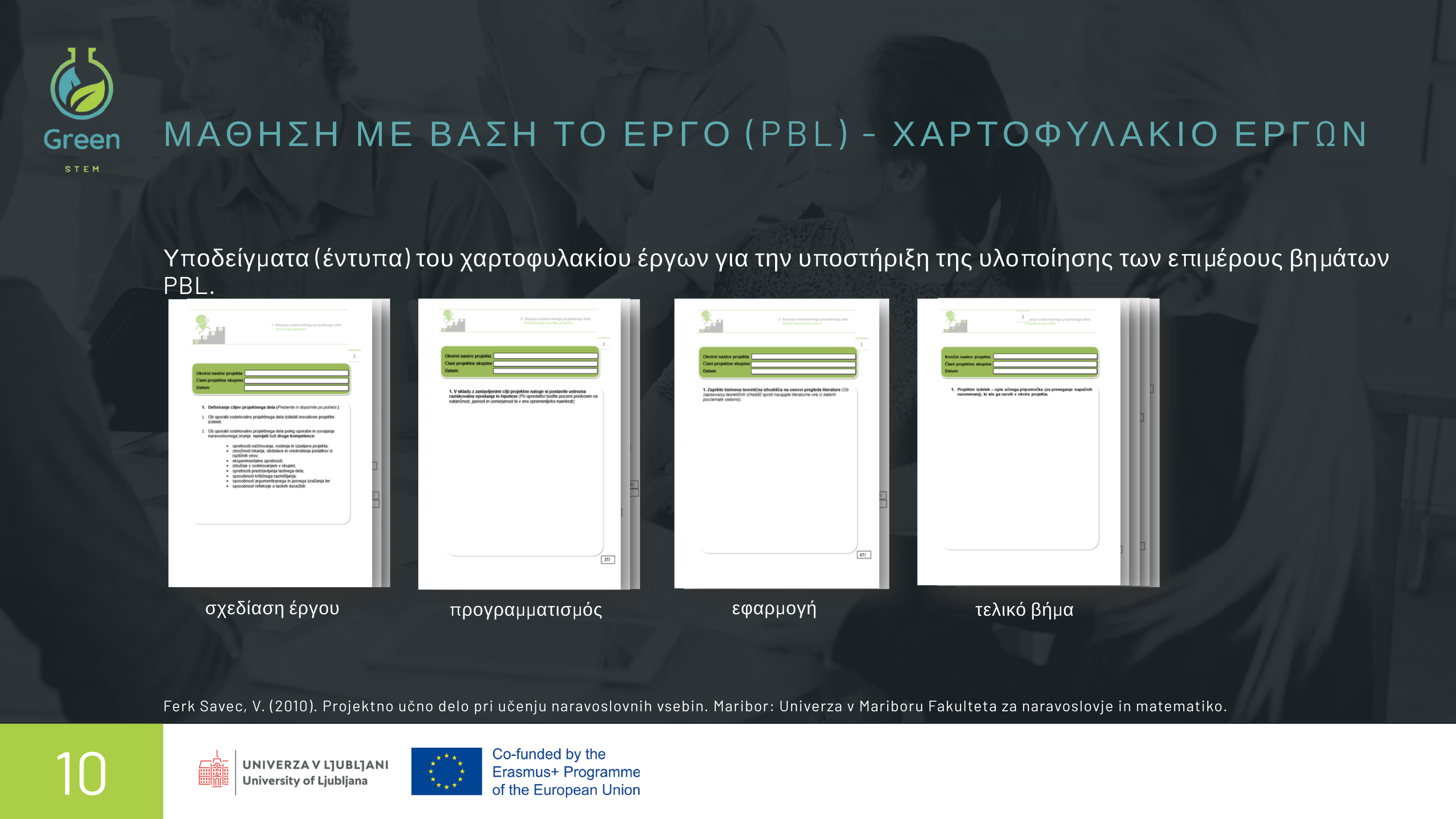

ΜΑΘΗΣΗ ΜΕ ΒΑΣΗ ΤΟ ΕΡΓΟ (PBL) - ΧΑΡΤΟΦΥΛΑΚΙΟ ΕΡΓΩΝ
Υποδείγματα (έντυπα) του χαρτοφυλακίου έργων για την υποστήριξη της υλοποίησης των επιμέρους βημάτων PBL.

σχεδίαση έργου
εφαρμογή
προγραμματισμός
τελικό βήμα
Ferk Savec, V. (2010). Projektno učno delo pri učenju naravoslovnih vsebin. Maribor: Univerza v Mariboru Fakulteta za naravoslovje in matematiko.

10

Παρουσιάζεται από την Rachelle Beaudry